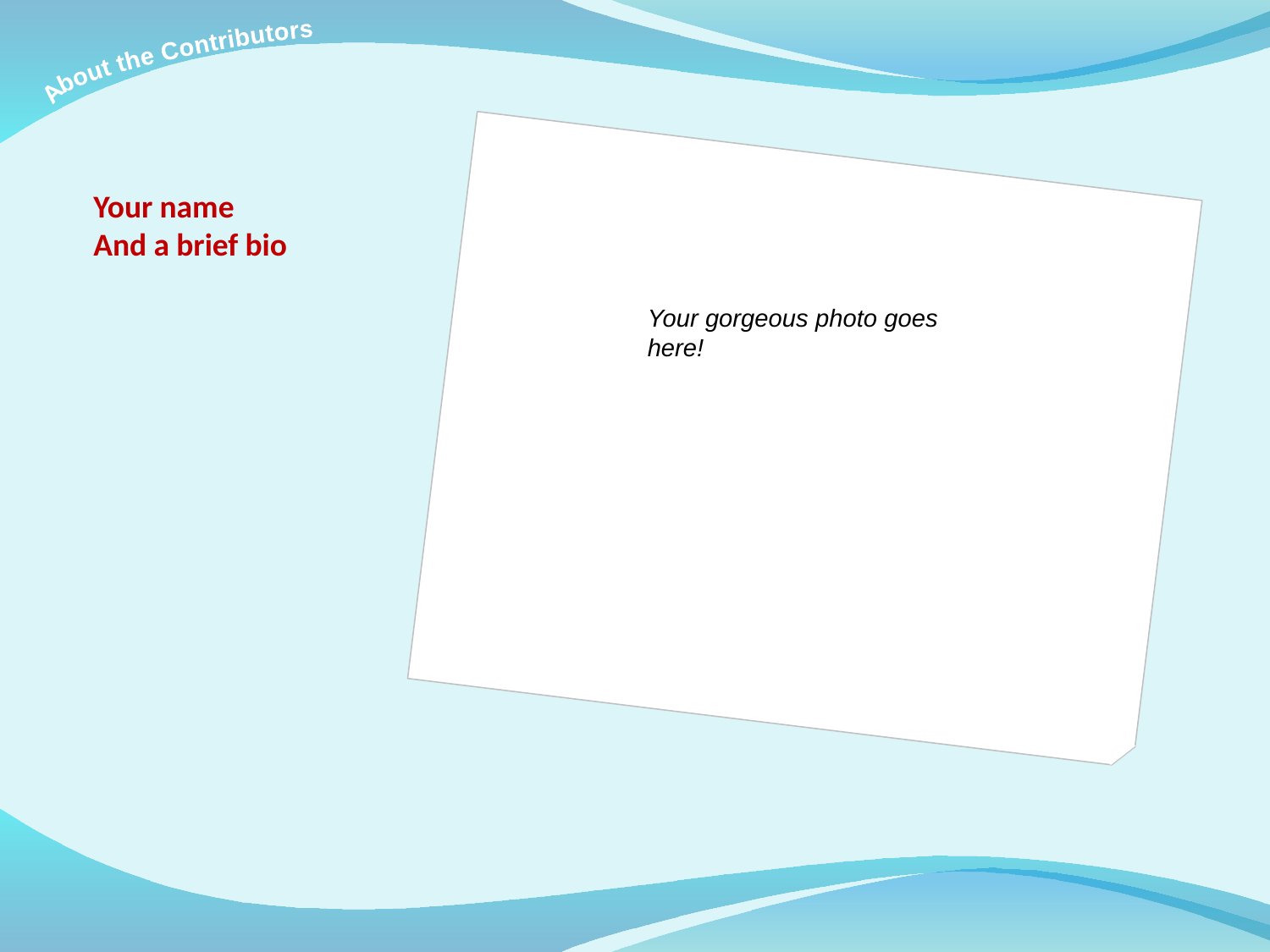

About the Contributors
#

Your name
And a brief bio
Your gorgeous photo goes here!